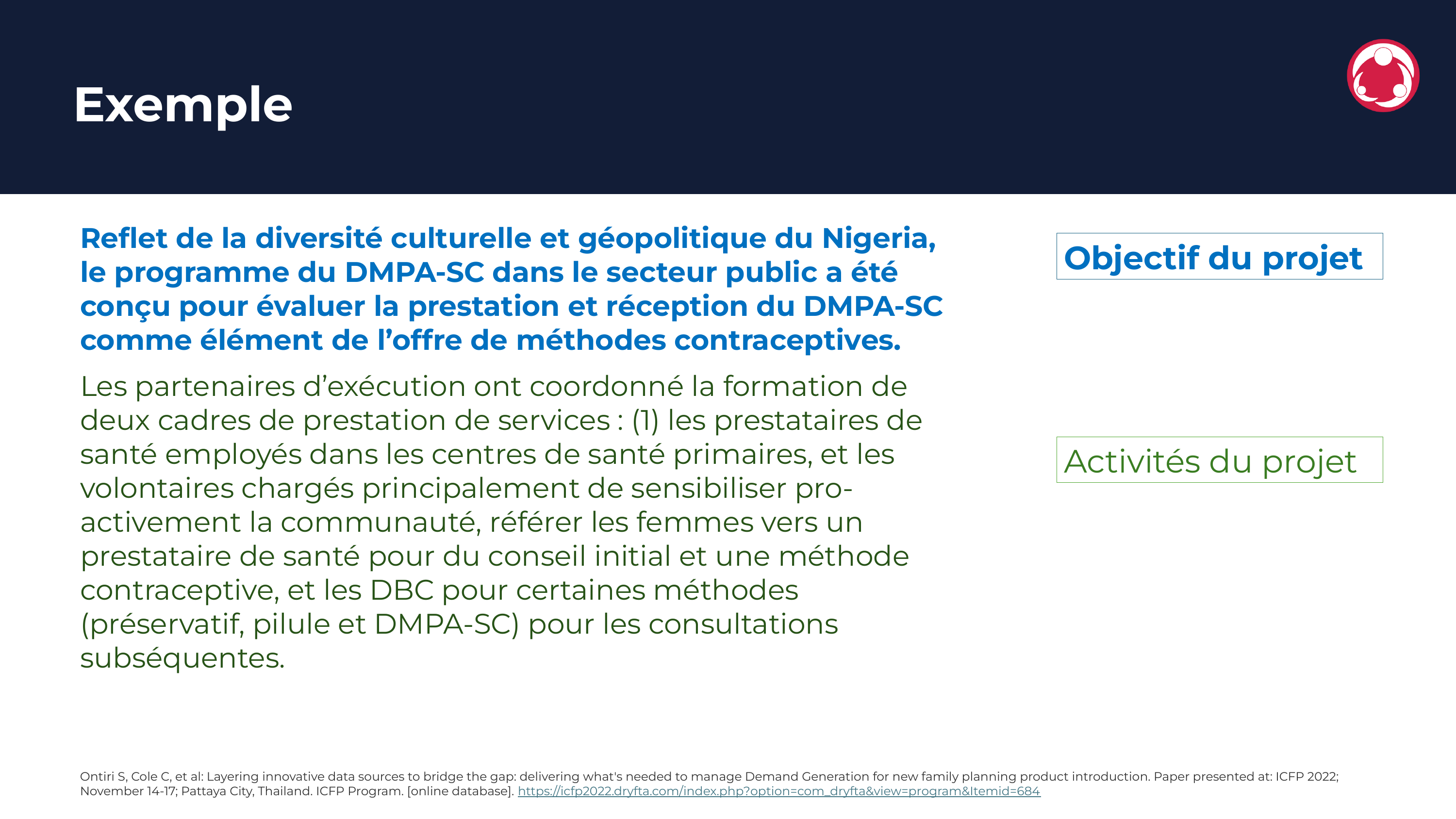

Exemple
Reflet de la diversité culturelle et géopolitique du Nigeria, le programme du DMPA-SC dans le secteur public a été conçu pour évaluer la prestation et réception du DMPA-SC comme élément de l’offre de méthodes contraceptives.
Les partenaires d’exécution ont coordonné la formation de deux cadres de prestation de services : (1) les prestataires de santé employés dans les centres de santé primaires, et les volontaires chargés principalement de sensibiliser pro-activement la communauté, référer les femmes vers un prestataire de santé pour du conseil initial et une méthode contraceptive, et les DBC pour certaines méthodes (préservatif, pilule et DMPA-SC) pour les consultations subséquentes.
Objectif du projet
Activités du projet
Ontiri S, Cole C, et al: Layering innovative data sources to bridge the gap: delivering what's needed to manage Demand Generation for new family planning product introduction. Paper presented at: ICFP 2022; November 14-17; Pattaya City, Thailand. ICFP Program. [online database]. https://icfp2022.dryfta.com/index.php?option=com_dryfta&view=program&Itemid=684